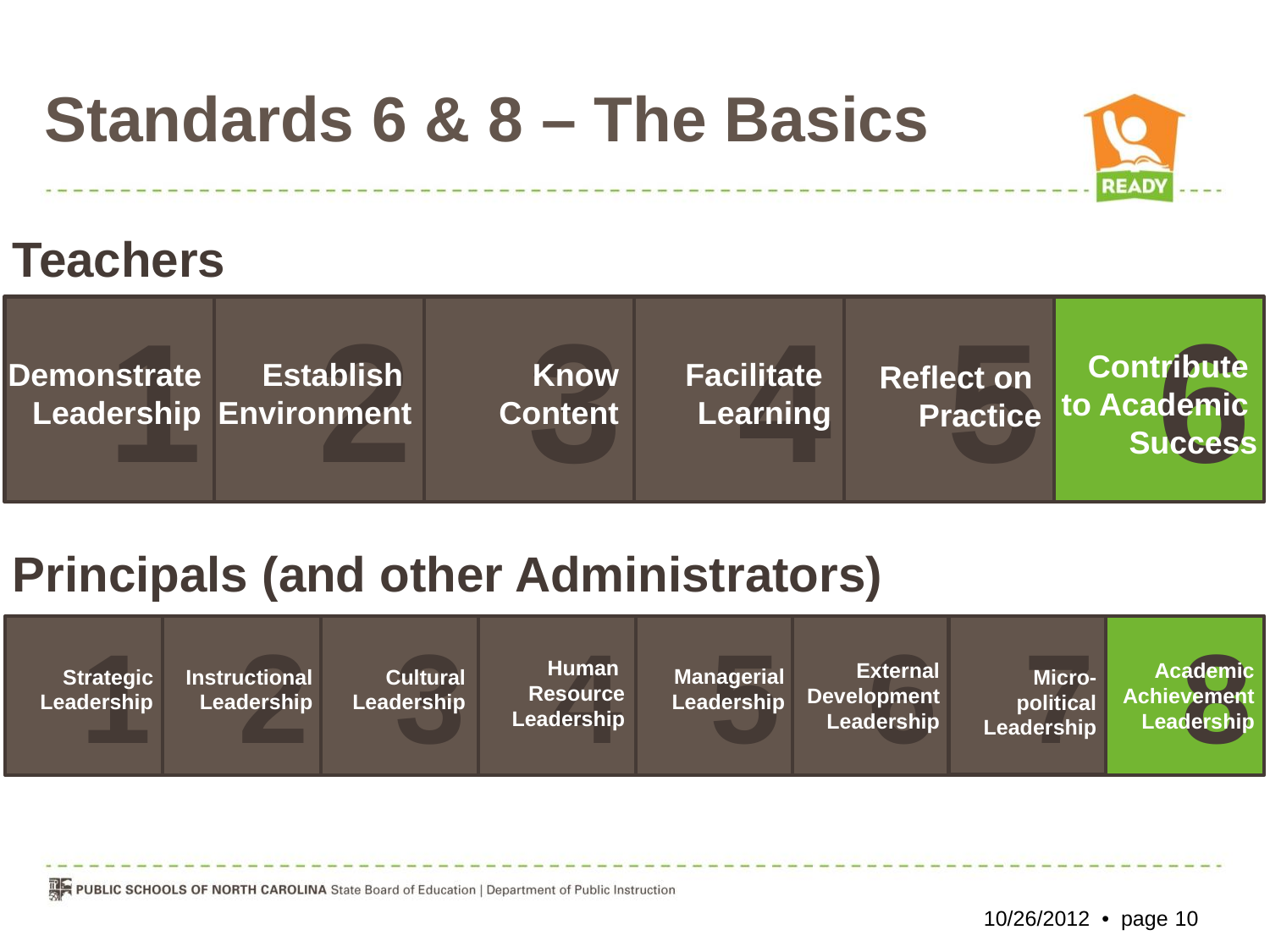

Standards 6 & 8 – The Basics
Teachers

1
2
3
4
5
6
Contribute
to Academic
Success
Demonstrate Leadership
Establish  Environment
Know
Content
Facilitate
Learning
Reflect on
Practice
Principals (and other Administrators)

8
1
2
3
4
5
6
7
Human
Resource Leadership
External Development Leadership
Academic Achievement Leadership
Managerial
Leadership
Strategic Leadership
Instructional
Leadership
Cultural Leadership
Micro-
political
Leadership
10/26/2012  •  page 10